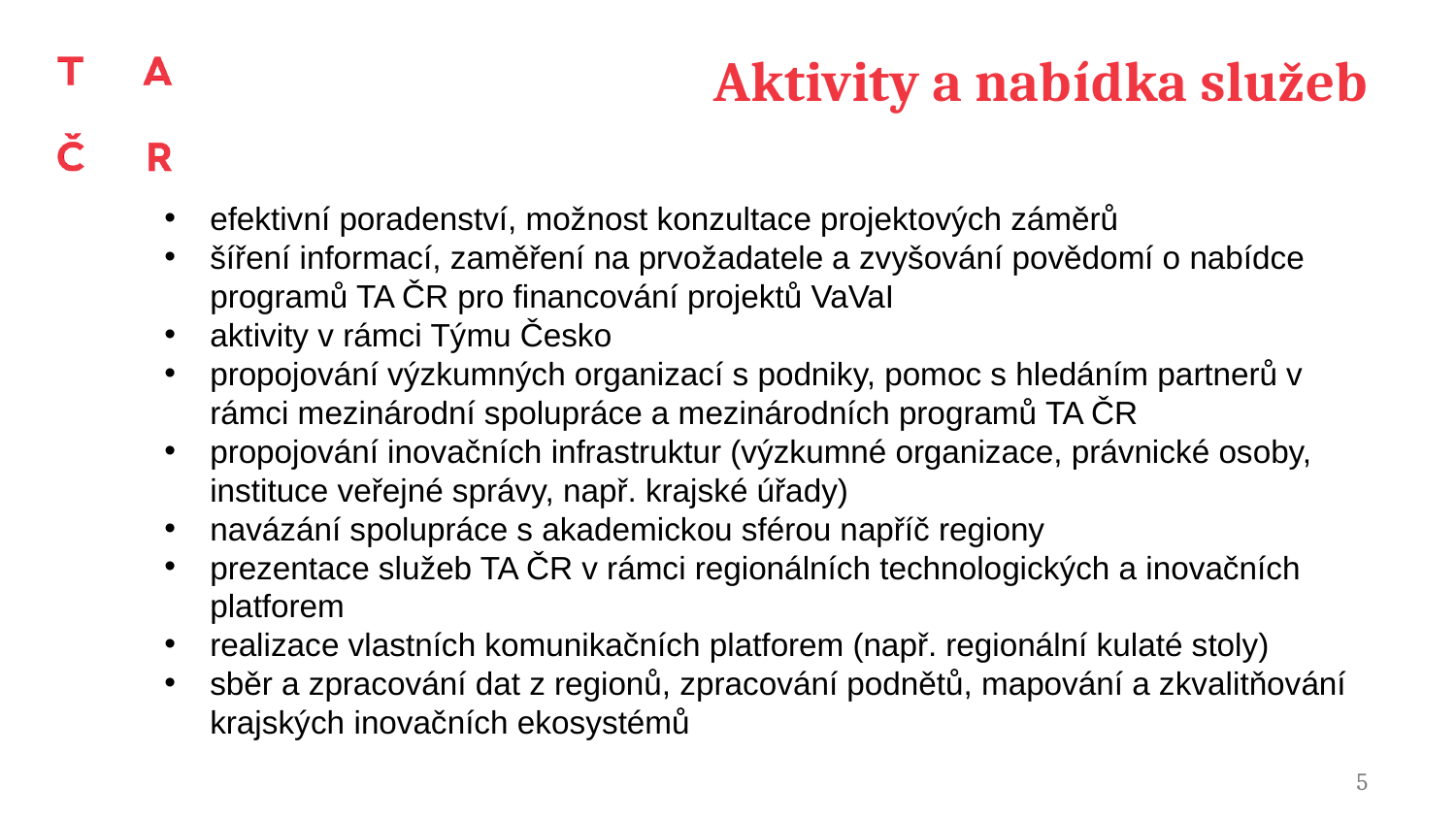

# Aktivity a nabídka služeb
efektivní poradenství, možnost konzultace projektových záměrů
šíření informací, zaměření na prvožadatele a zvyšování povědomí o nabídce programů TA ČR pro financování projektů VaVaI
aktivity v rámci Týmu Česko
propojování výzkumných organizací s podniky, pomoc s hledáním partnerů v rámci mezinárodní spolupráce a mezinárodních programů TA ČR
propojování inovačních infrastruktur (výzkumné organizace, právnické osoby, instituce veřejné správy, např. krajské úřady)
navázání spolupráce s akademickou sférou napříč regiony
prezentace služeb TA ČR v rámci regionálních technologických a inovačních platforem
realizace vlastních komunikačních platforem (např. regionální kulaté stoly)
sběr a zpracování dat z regionů, zpracování podnětů, mapování a zkvalitňování krajských inovačních ekosystémů

5